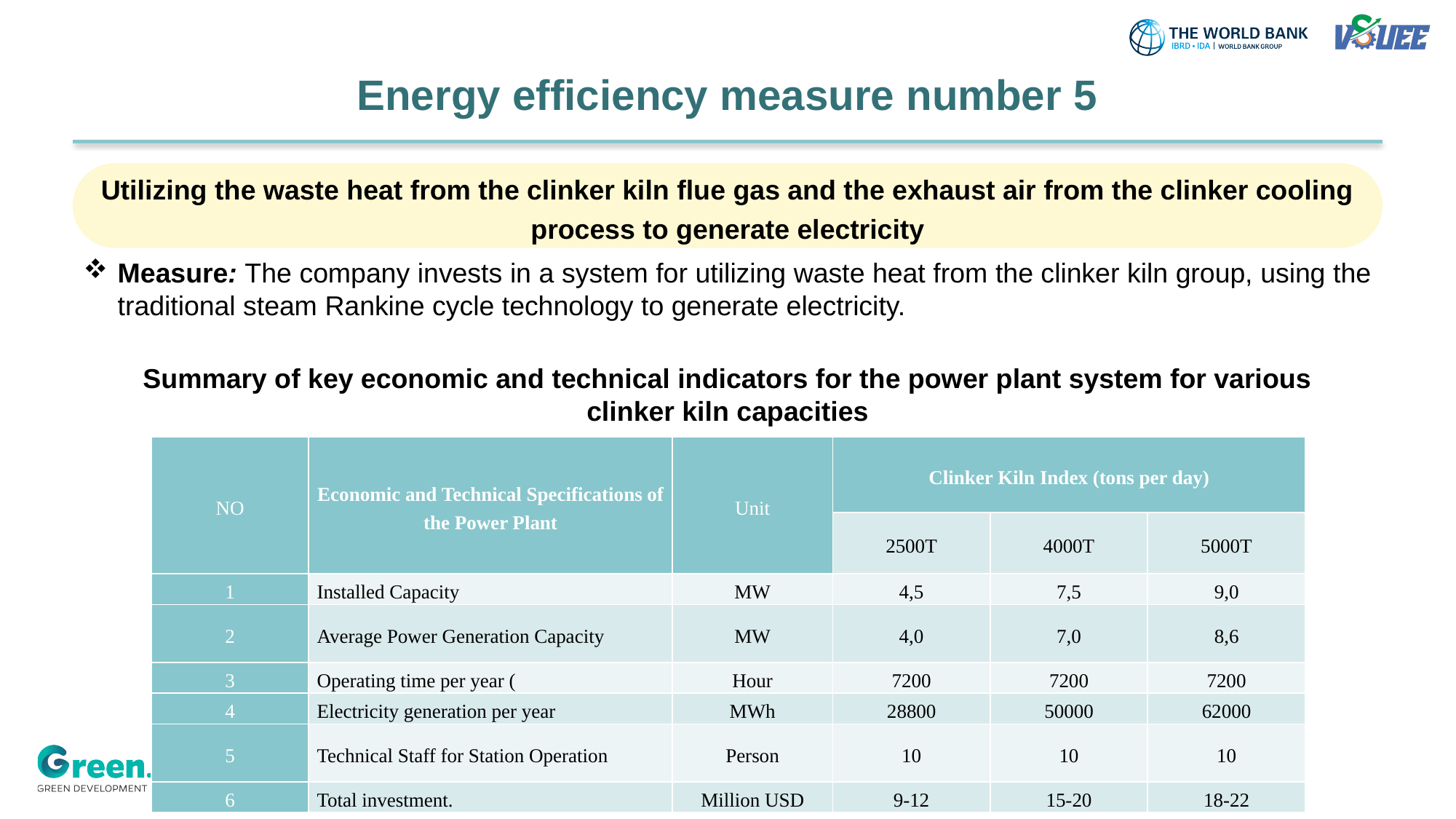

Energy efficiency measure number 5
Utilizing the waste heat from the clinker kiln flue gas and the exhaust air from the clinker cooling process to generate electricity
Measure: The company invests in a system for utilizing waste heat from the clinker kiln group, using the traditional steam Rankine cycle technology to generate electricity.
Summary of key economic and technical indicators for the power plant system for various clinker kiln capacities
| NO | Economic and Technical Specifications of the Power Plant | Unit | Clinker Kiln Index (tons per day) |  |  |
| --- | --- | --- | --- | --- | --- |
|  |  |  | 2500T | 4000T | 5000T |
| 1 | Installed Capacity | MW | 4,5 | 7,5 | 9,0 |
| 2 | Average Power Generation Capacity | MW | 4,0 | 7,0 | 8,6 |
| 3 | Operating time per year ( | Hour | 7200 | 7200 | 7200 |
| 4 | Electricity generation per year | MWh | 28800 | 50000 | 62000 |
| 5 | Technical Staff for Station Operation | Person | 10 | 10 | 10 |
| 6 | Total investment. | Million USD | 9-12 | 15-20 | 18-22 |